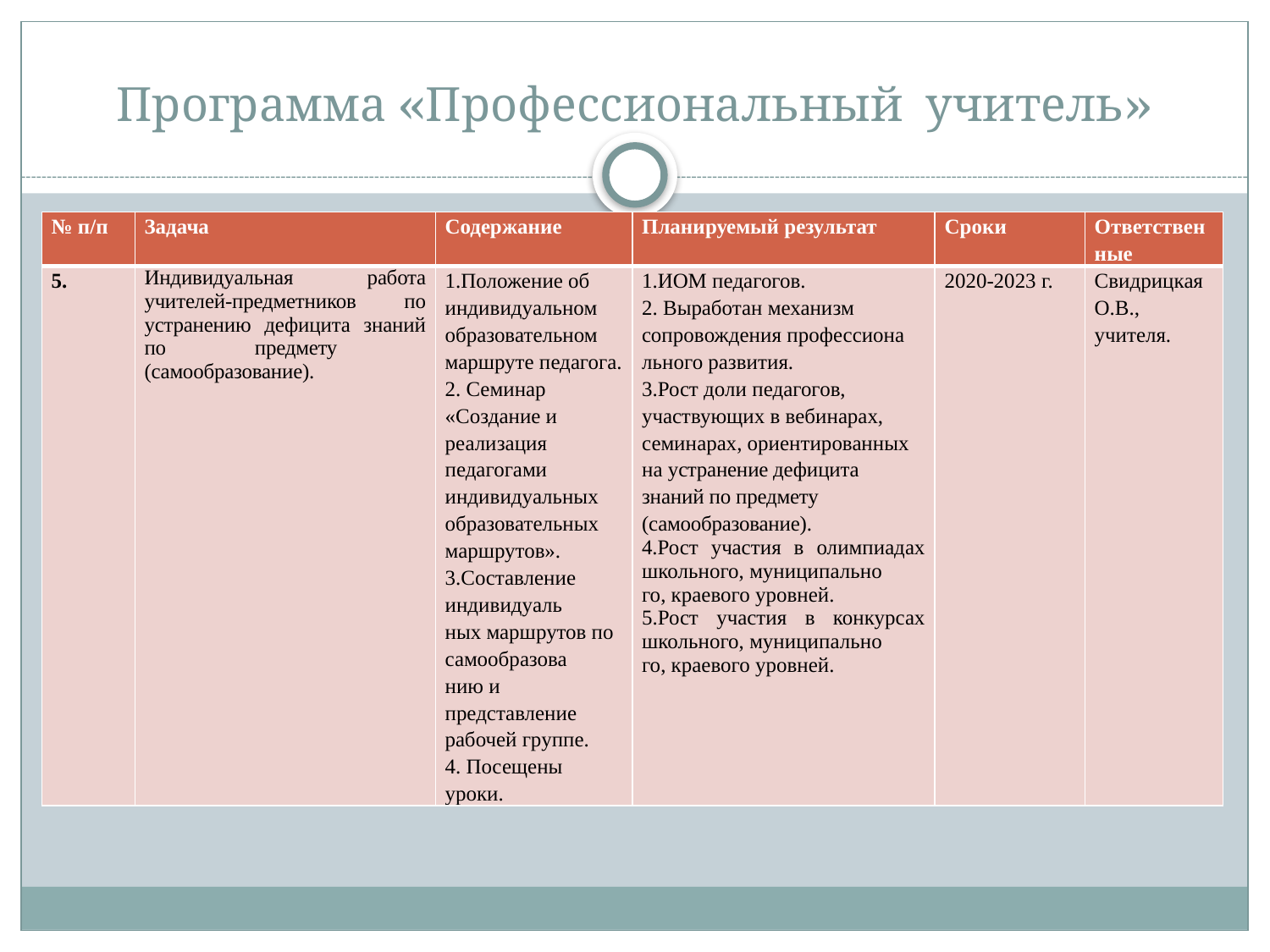

# Программа «Профессиональный  учитель»
| № п/п | Задача | Содержание | Планируемый результат | Сроки | Ответственные |
| --- | --- | --- | --- | --- | --- |
| 5. | Индивидуальная работа учителей-предметников по устранению дефицита знаний по предмету (самообразование). | 1.Положение об индивидуальном образовательном маршруте педагога. 2. Семинар «Создание и реализация педагогами индивидуальных образовательных маршрутов». 3.Составление индивидуаль ных маршрутов по самообразова нию и представление рабочей группе. 4. Посещены уроки. | 1.ИОМ педагогов. 2. Выработан механизм сопровождения профессиона льного развития. 3.Рост доли педагогов, участвующих в вебинарах, семинарах, ориентированных на устранение дефицита знаний по предмету (самообразование). 4.Рост участия в олимпиадах школьного, муниципально го, краевого уровней. 5.Рост участия в конкурсах школьного, муниципально го, краевого уровней. | 2020-2023 г. | Свидрицкая О.В., учителя. |